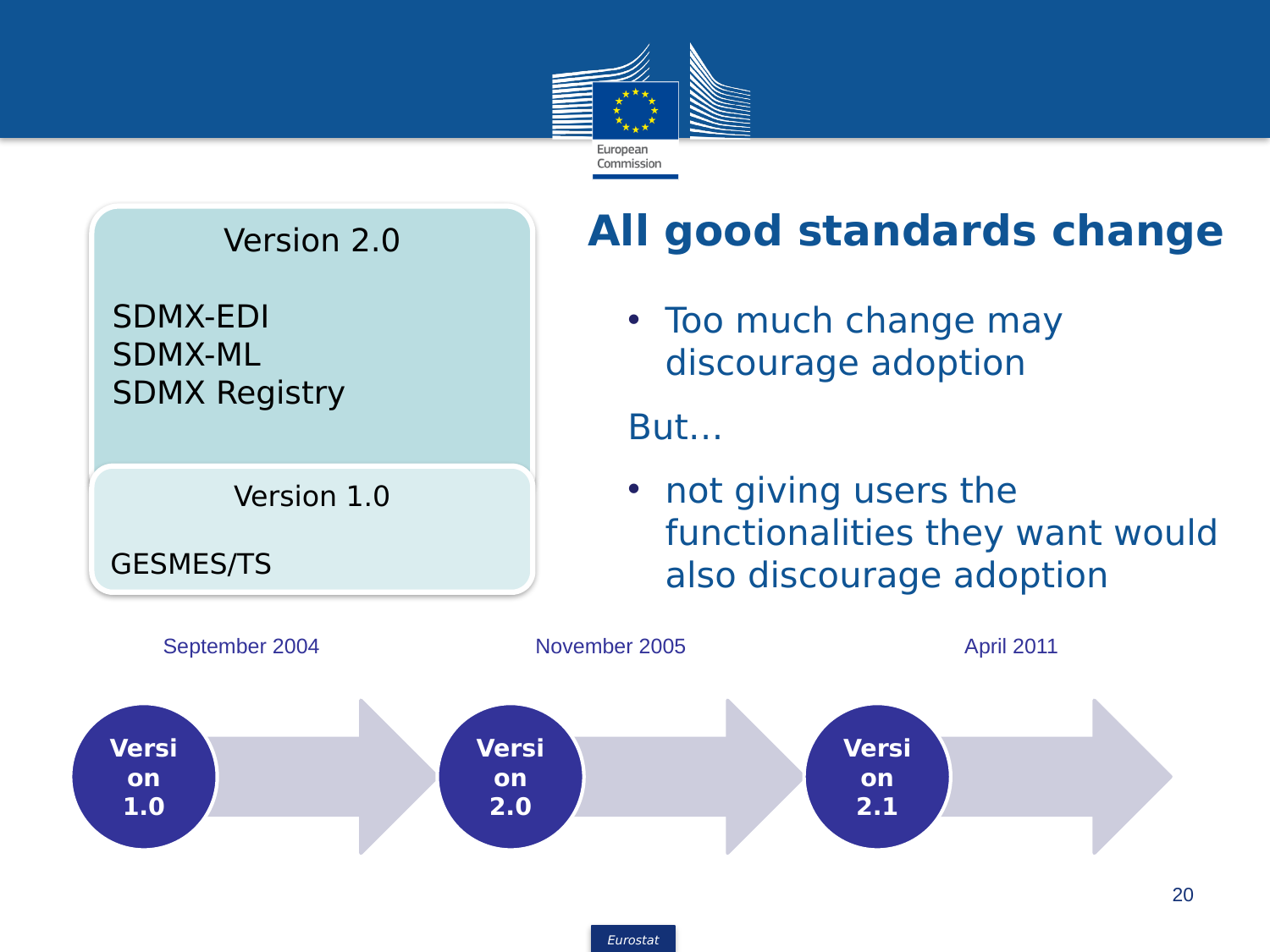

# All good standards change
Version 2.0

SDMX-EDI
SDMX-ML
SDMX Registry

Too much change may discourage adoption
But…
not giving users the functionalities they want would also discourage adoption
Version 1.0

GESMES/TS
September 2004
November 2005
April 2011
Version 1.0
Version 2.0
Version 2.1
20